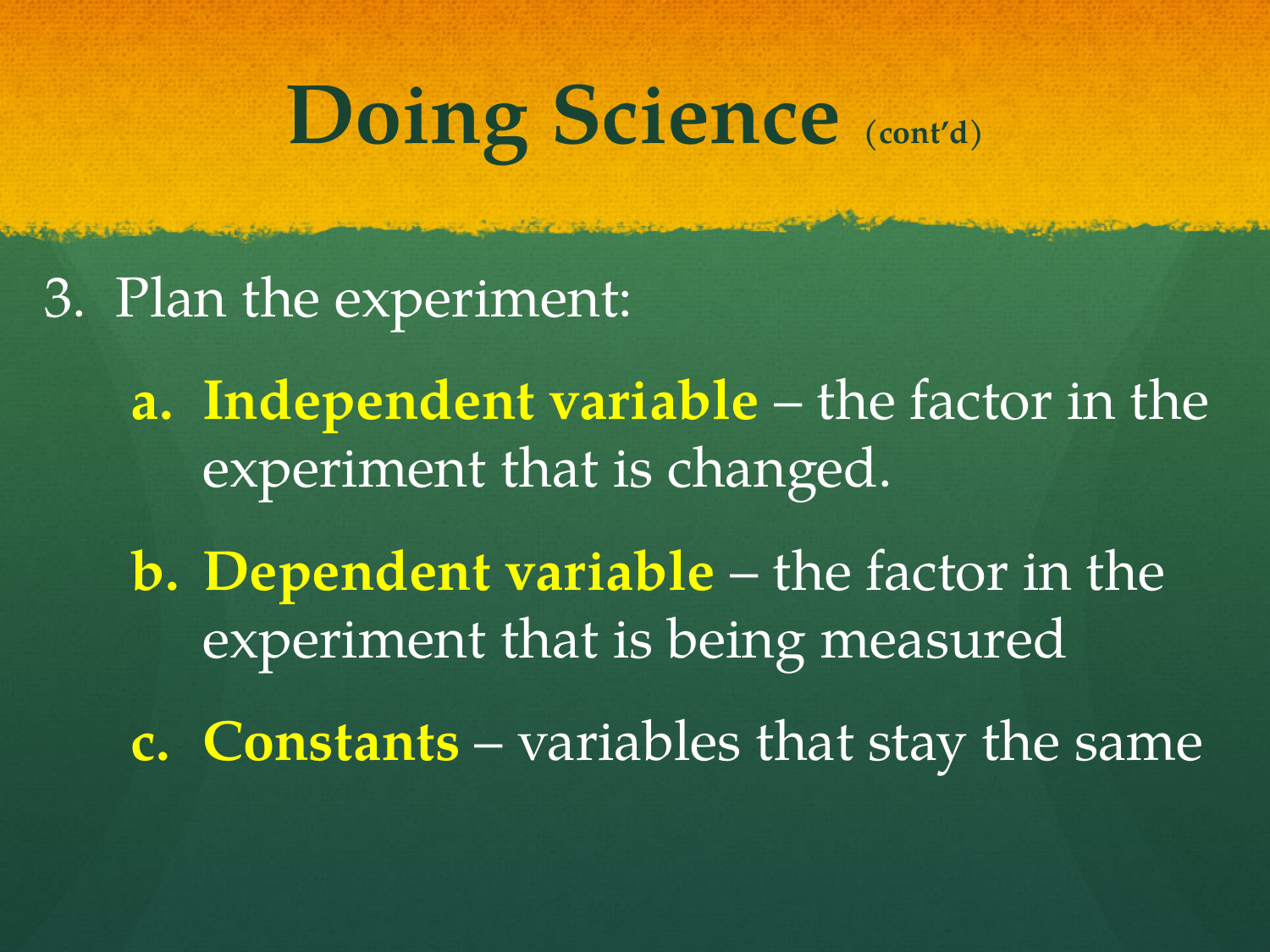

# Doing Science (cont’d)
Plan the experiment:
Independent variable – the factor in the experiment that is changed.
Dependent variable – the factor in the experiment that is being measured
Constants – variables that stay the same